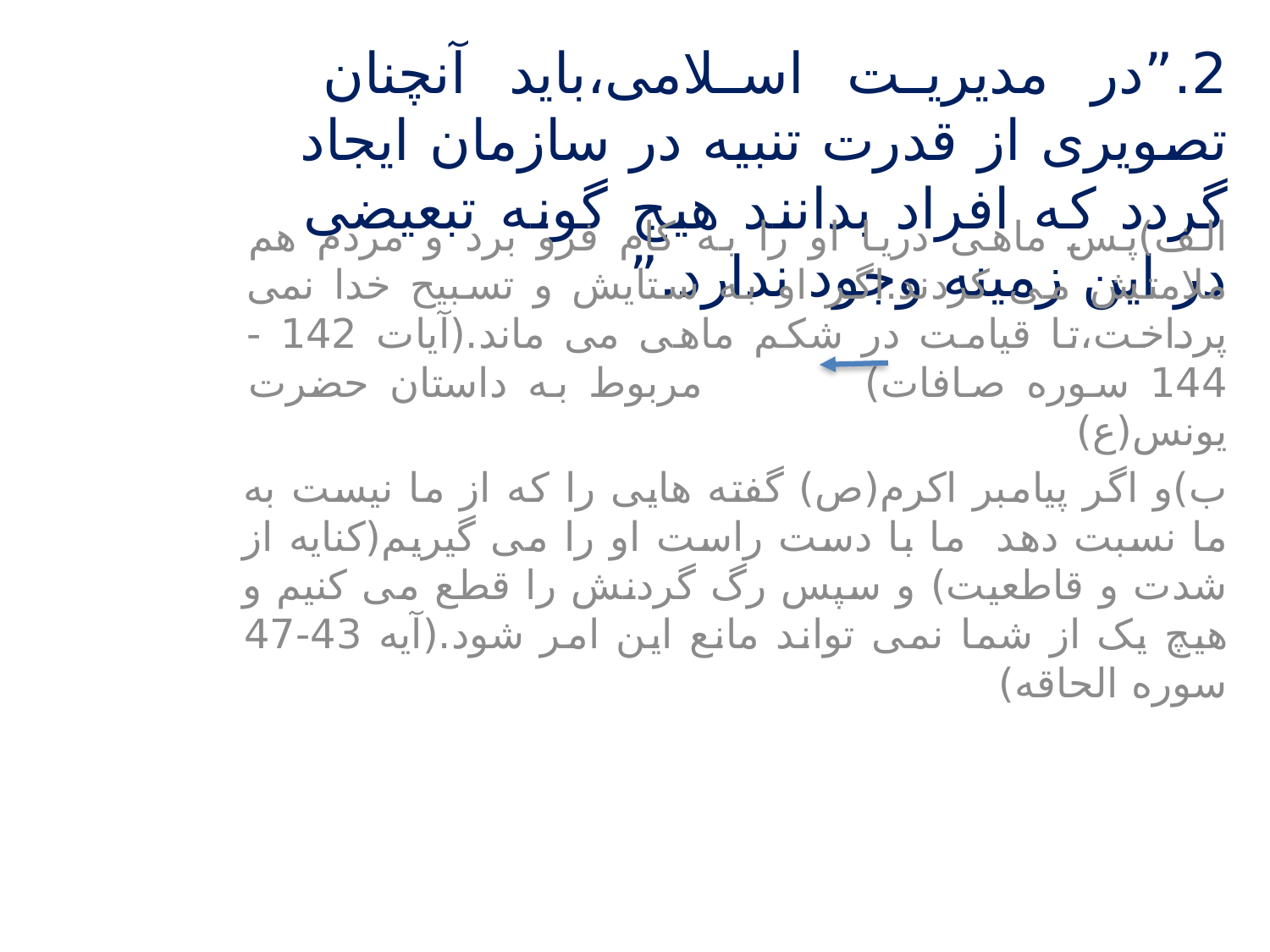

# 2.”در مدیریت اسلامی،باید آنچنان تصویری از قدرت تنبیه در سازمان ایجاد گردد که افراد بدانند هیج گونه تبعیضی در این زمینه وجود ندارد.”
الف)پس ماهی دریا او را به کام فرو برد و مردم هم ملامتش می کردند.اگر او به ستایش و تسبیح خدا نمی پرداخت،تا قیامت در شکم ماهی می ماند.(آیات 142 - 144 سوره صافات)        مربوط به داستان حضرت یونس(ع)
ب)و اگر پیامبر اکرم(ص) گفته هایی را که از ما نیست به ما نسبت دهد  ما با دست راست او را می گیریم(کنایه از شدت و قاطعیت) و سپس رگ گردنش را قطع می کنیم و هیچ یک از شما نمی تواند مانع این امر شود.(آیه 43-47 سوره الحاقه)